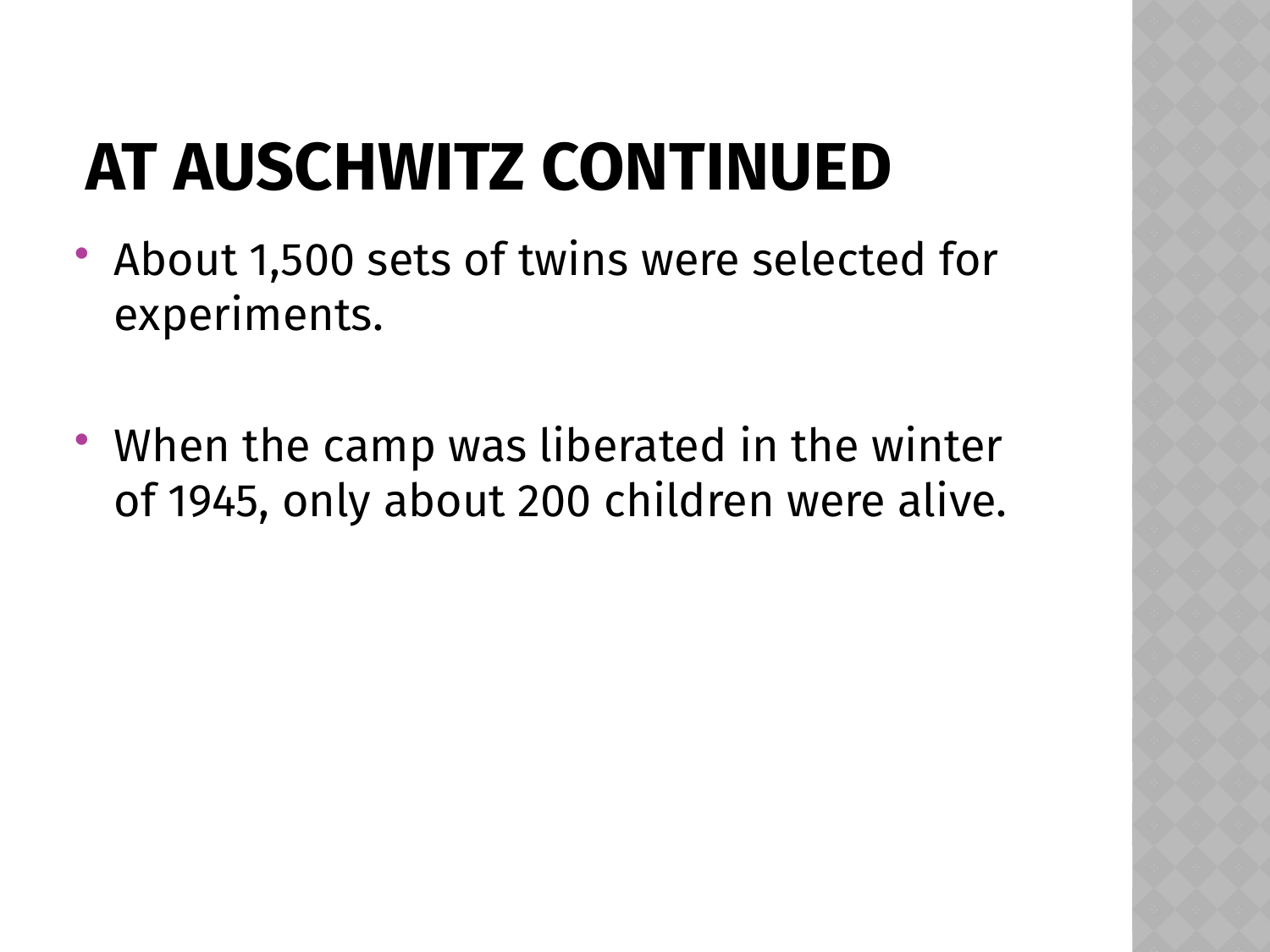

# at Auschwitz continued
About 1,500 sets of twins were selected for experiments.

When the camp was liberated in the winter of 1945, only about 200 children were alive.